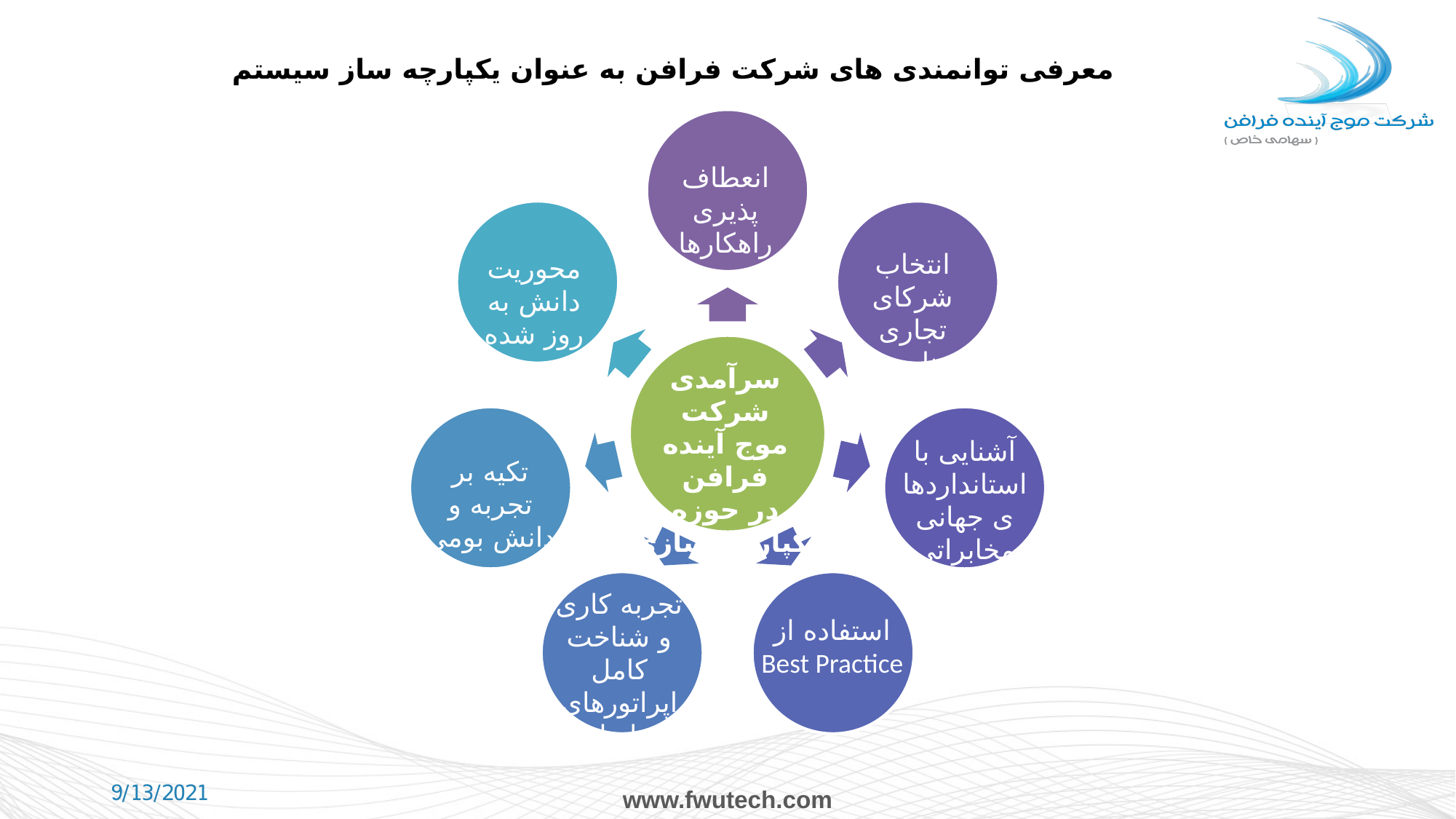

معرفی توانمندی های شرکت فرافن به عنوان یکپارچه ساز سیستم

انعطاف پذیری راهکارها
انتخاب شرکای تجاری مناسب
محوریت دانش به روز شده
سرآمدی شرکت
موج آینده فرافن
در حوزه
یکپارچه سازی سیستم
آشنایی با استانداردهای جهانی مخابراتی
تکیه بر تجربه و دانش بومی
تجربه کاری و شناخت کامل اپراتورهای مخابراتی
استفاده از
Best Practice
9/13/2021